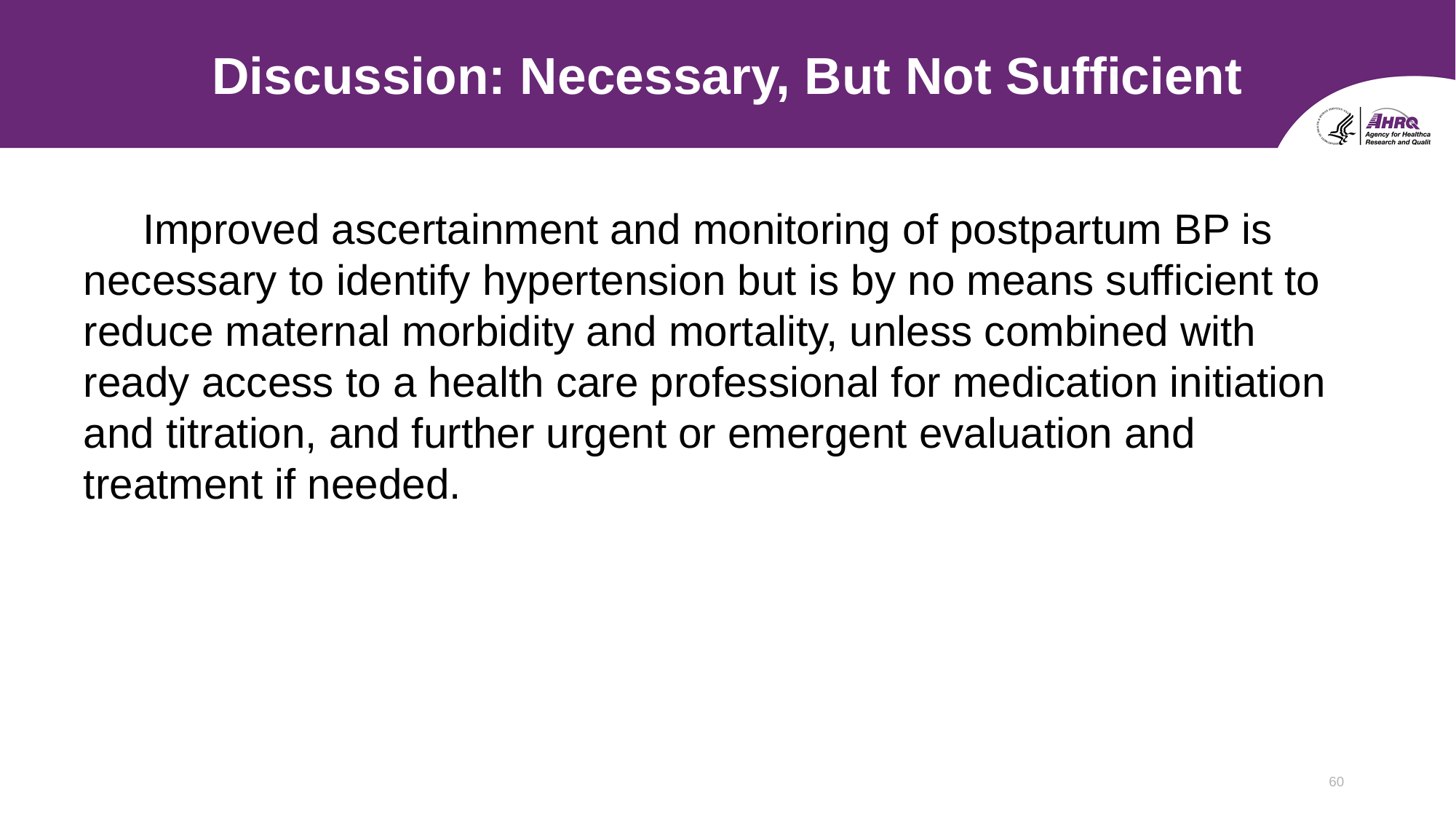

# Discussion: Necessary, But Not Sufficient
     Improved ascertainment and monitoring of postpartum BP is necessary to identify hypertension but is by no means sufficient to reduce maternal morbidity and mortality, unless combined with ready access to a health care professional for medication initiation and titration, and further urgent or emergent evaluation and treatment if needed.

60